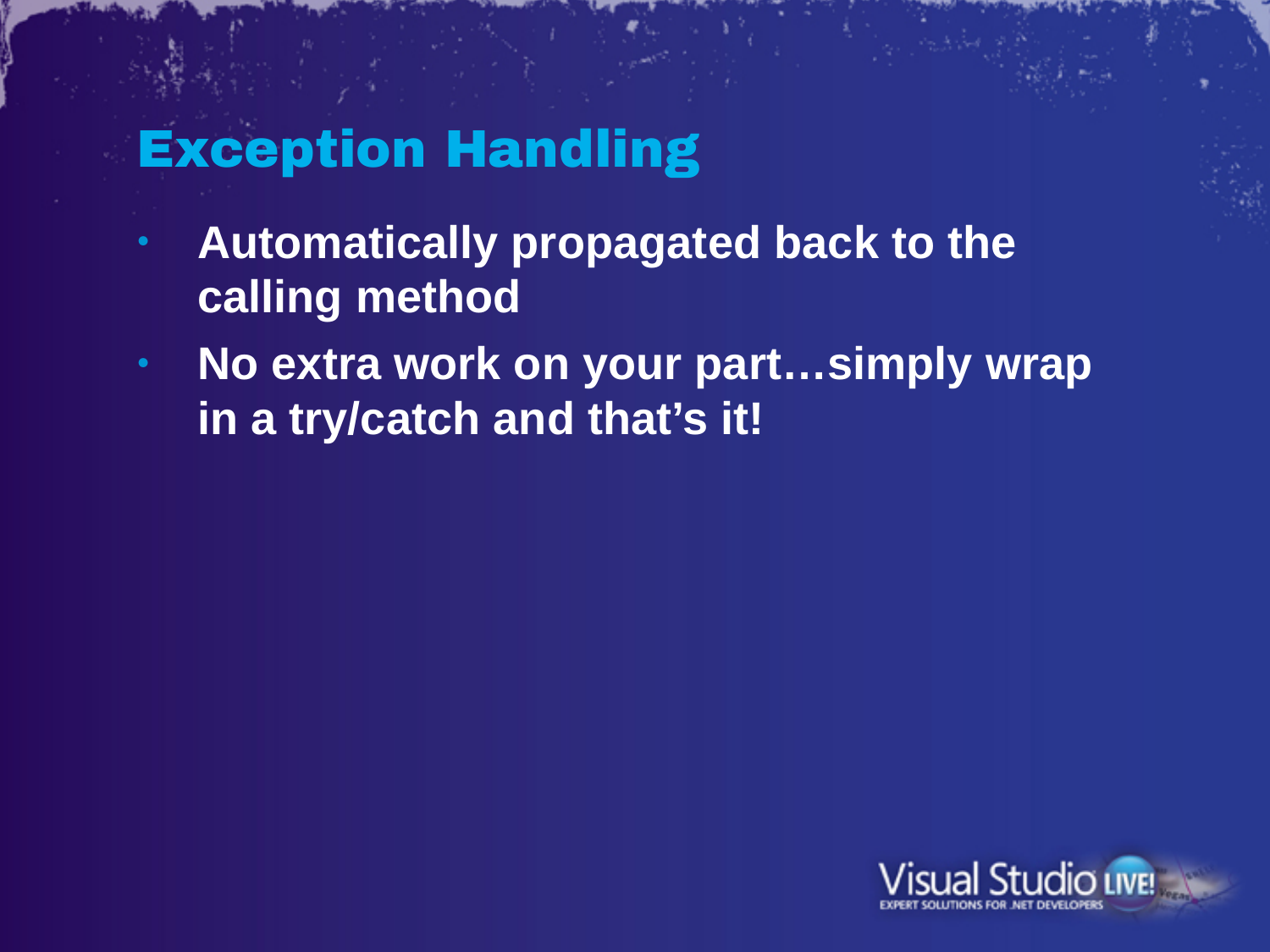

# Exception Handling
Automatically propagated back to the calling method
No extra work on your part…simply wrap in a try/catch and that’s it!